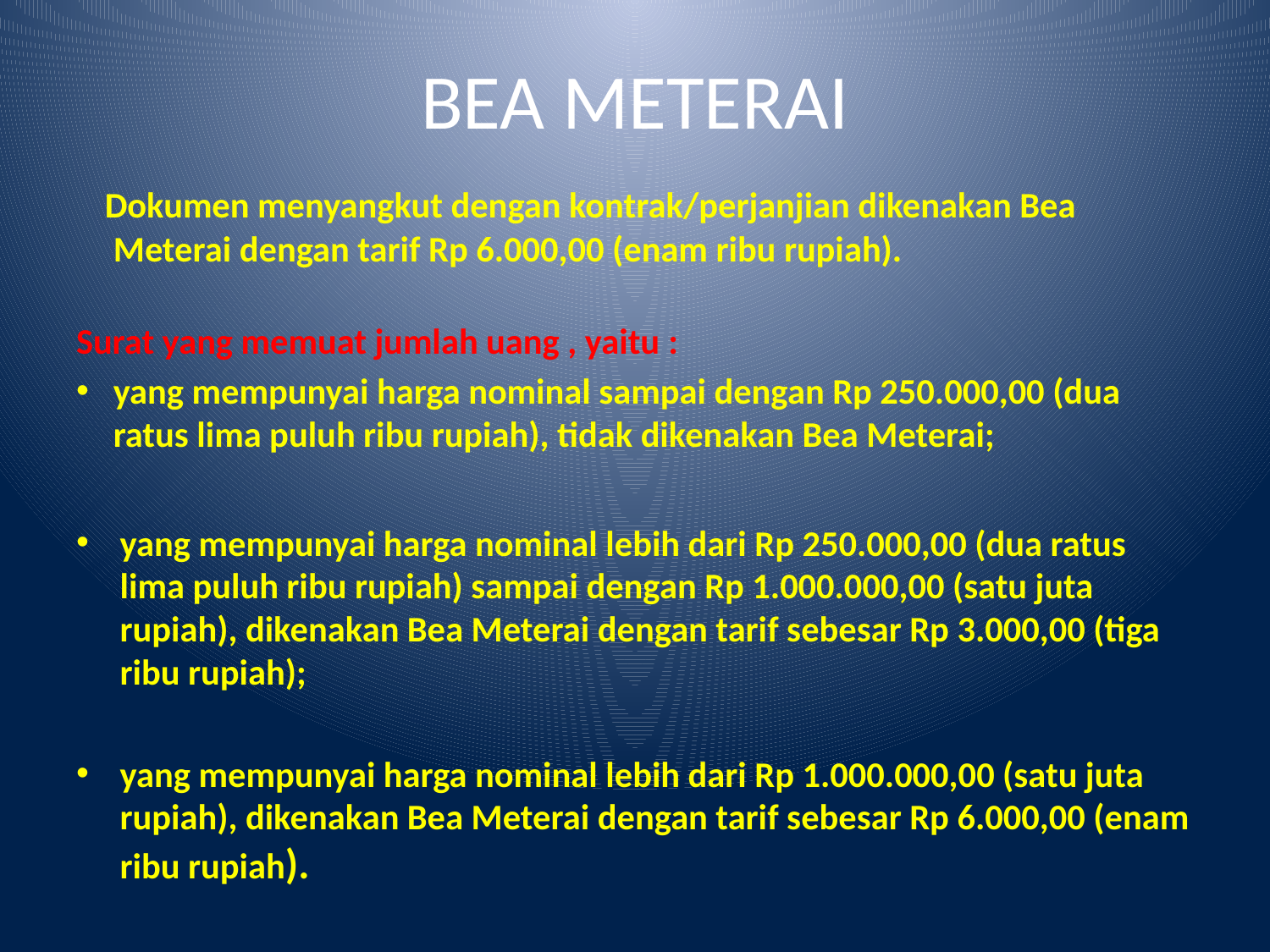

# BEA METERAI
   Dokumen menyangkut dengan kontrak/perjanjian dikenakan Bea Meterai dengan tarif Rp 6.000,00 (enam ribu rupiah).

Surat yang memuat jumlah uang , yaitu :
yang mempunyai harga nominal sampai dengan Rp 250.000,00 (dua ratus lima puluh ribu rupiah), tidak dikenakan Bea Meterai;

yang mempunyai harga nominal lebih dari Rp 250.000,00 (dua ratus lima puluh ribu rupiah) sampai dengan Rp 1.000.000,00 (satu juta rupiah), dikenakan Bea Meterai dengan tarif sebesar Rp 3.000,00 (tiga ribu rupiah);

yang mempunyai harga nominal lebih dari Rp 1.000.000,00 (satu juta rupiah), dikenakan Bea Meterai dengan tarif sebesar Rp 6.000,00 (enam ribu rupiah).